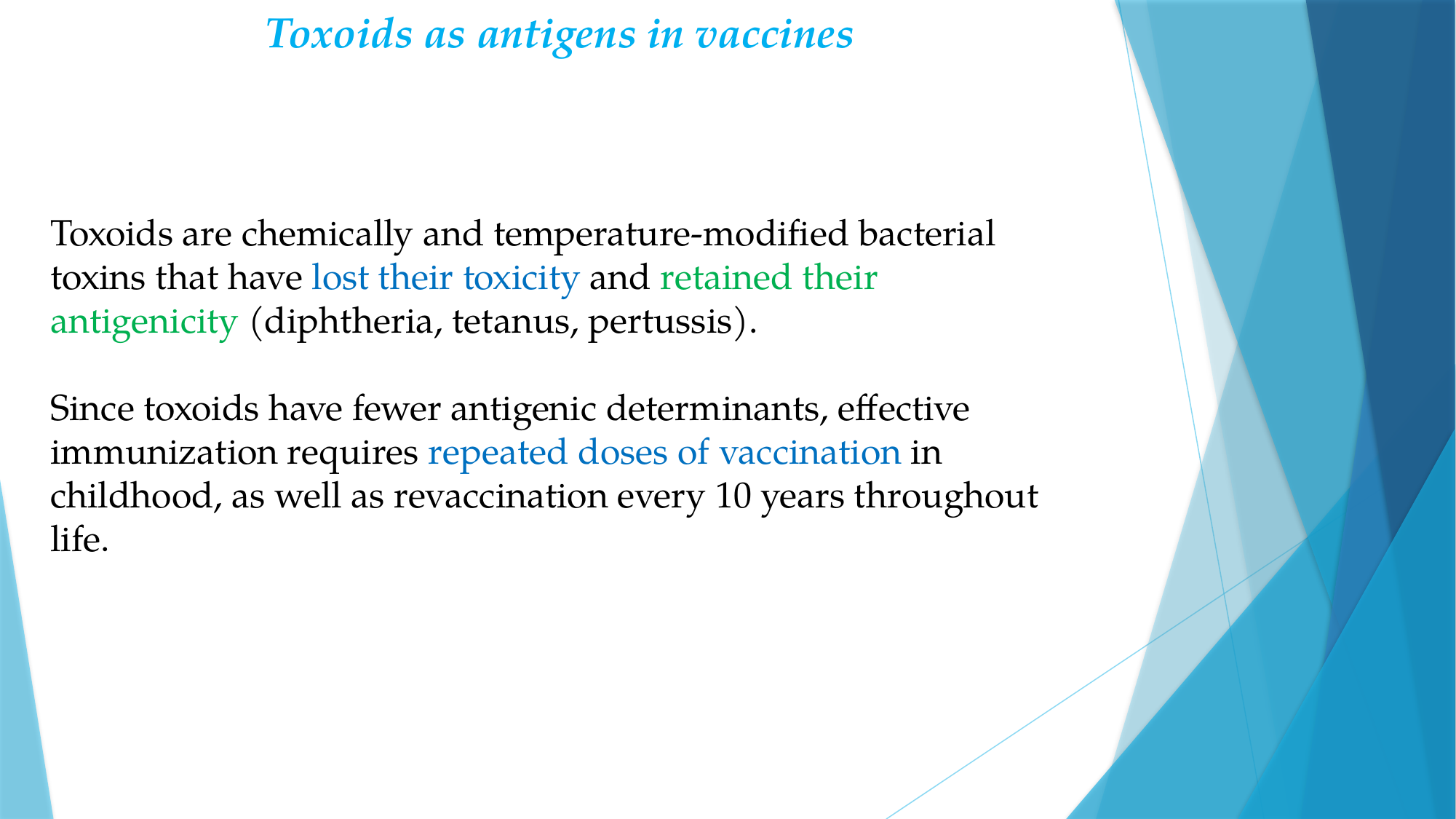

Toxoids as antigens in vaccines
Toxoids are chemically and temperature-modified bacterial toxins that have lost their toxicity and retained their antigenicity (diphtheria, tetanus, pertussis).

Since toxoids have fewer antigenic determinants, effective immunization requires repeated doses of vaccination in childhood, as well as revaccination every 10 years throughout life.